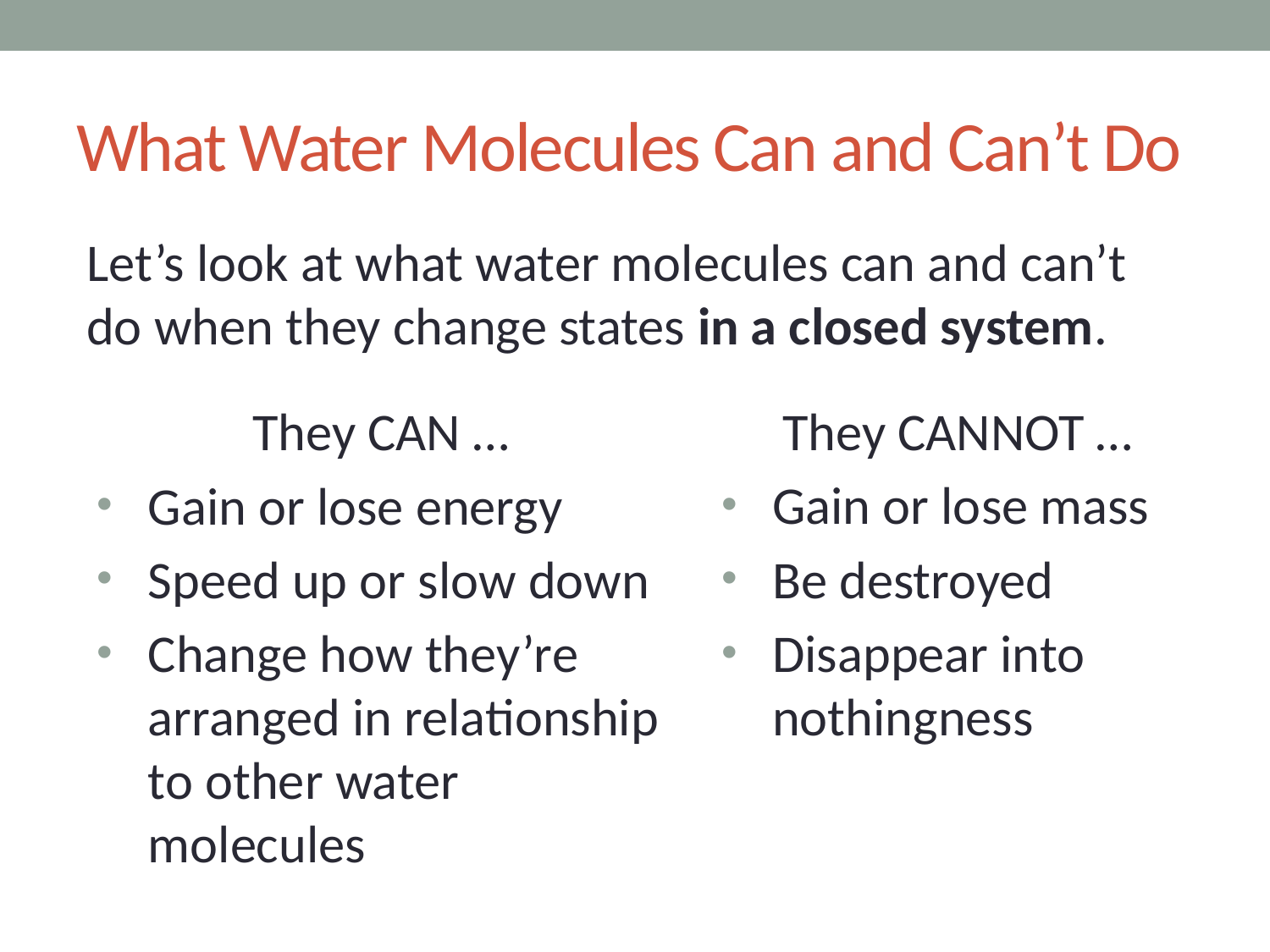

# What Water Molecules Can and Can’t Do
Let’s look at what water molecules can and can’t do when they change states in a closed system.
They CAN …
Gain or lose energy
Speed up or slow down
Change how they’re arranged in relationship to other water molecules

They CANNOT …
Gain or lose mass
Be destroyed
Disappear into nothingness